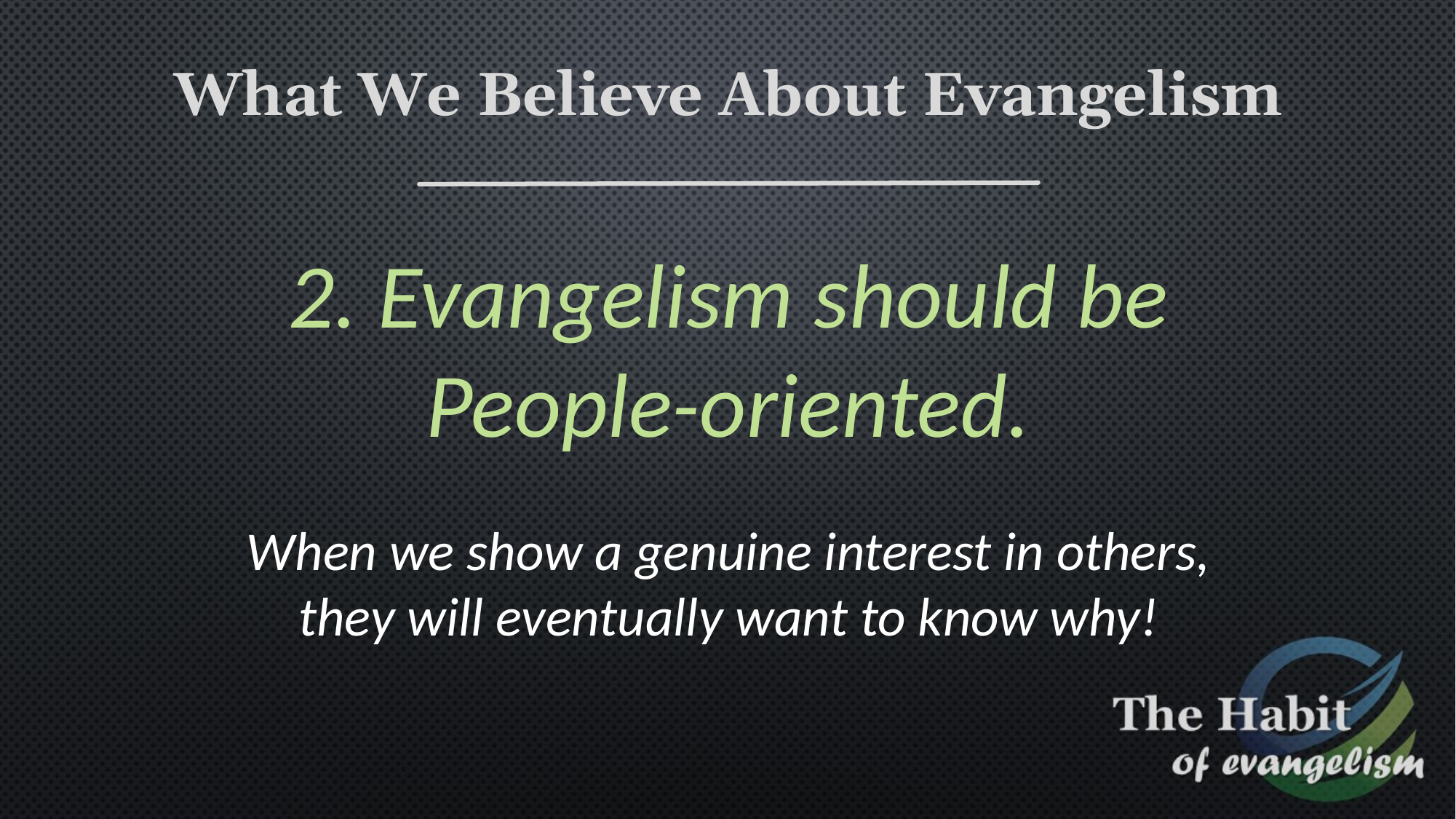

What We Believe About Evangelism
2. Evangelism should be People-oriented.
When we show a genuine interest in others, they will eventually want to know why!